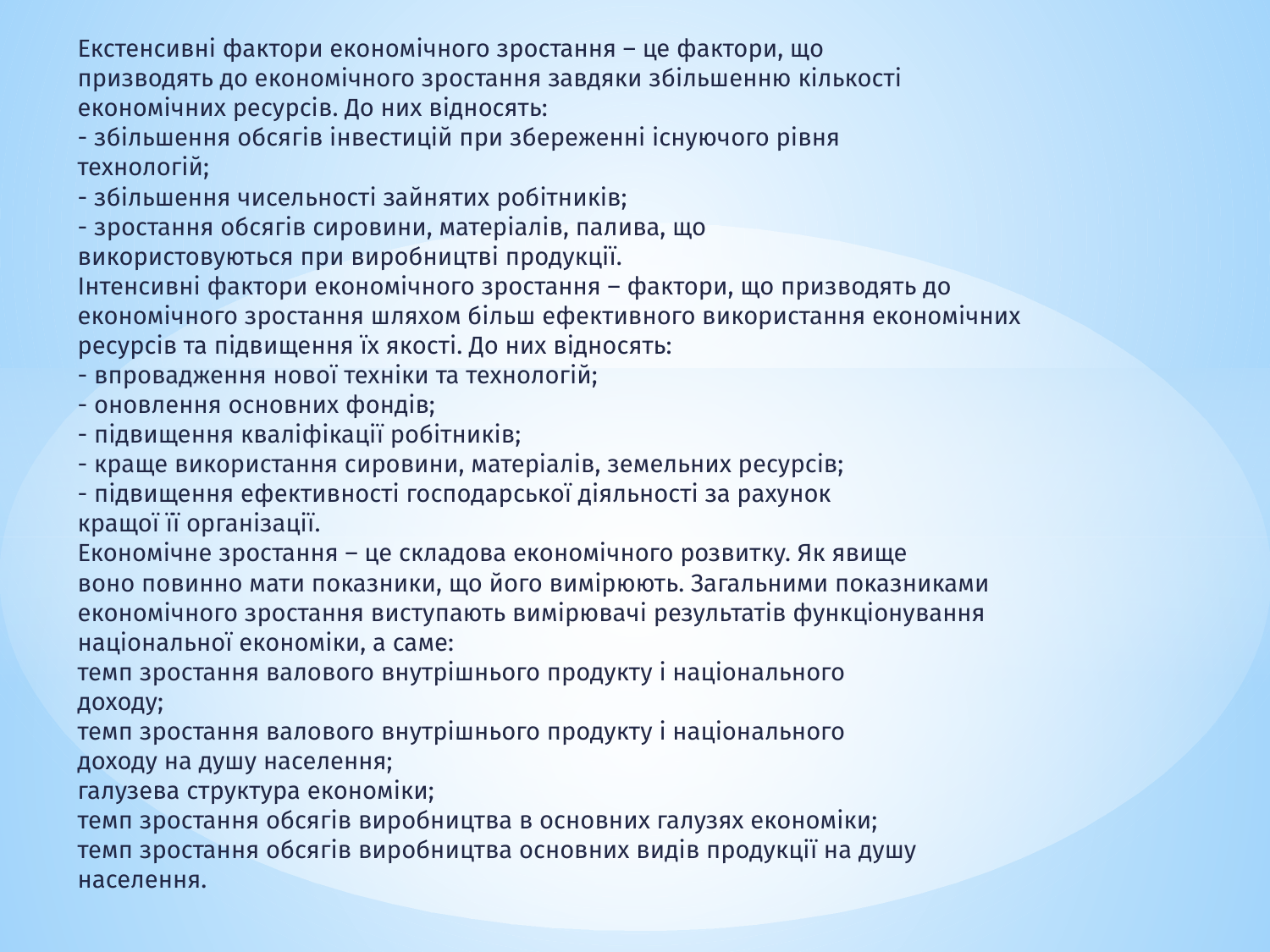

Екстенсивні фактори економічного зростання – це фактори, що
призводять до економічного зростання завдяки збільшенню кількості
економічних ресурсів. До них відносять:
- збільшення обсягів інвестицій при збереженні існуючого рівня
технологій;
- збільшення чисельності зайнятих робітників;
- зростання обсягів сировини, матеріалів, палива, що
використовуються при виробництві продукції.
Інтенсивні фактори економічного зростання – фактори, що призводять до
економічного зростання шляхом більш ефективного використання економічних
ресурсів та підвищення їх якості. До них відносять:
- впровадження нової техніки та технологій;
- оновлення основних фондів;
- підвищення кваліфікації робітників;
- краще використання сировини, матеріалів, земельних ресурсів;
- підвищення ефективності господарської діяльності за рахунок
кращої її організації.
Економічне зростання – це складова економічного розвитку. Як явище
воно повинно мати показники, що його вимірюють. Загальними показниками
економічного зростання виступають вимірювачі результатів функціонування
національної економіки, а саме:
темп зростання валового внутрішнього продукту і національного
доходу;
темп зростання валового внутрішнього продукту і національного
доходу на душу населення;
галузева структура економіки;
темп зростання обсягів виробництва в основних галузях економіки;
темп зростання обсягів виробництва основних видів продукції на душу
населення.